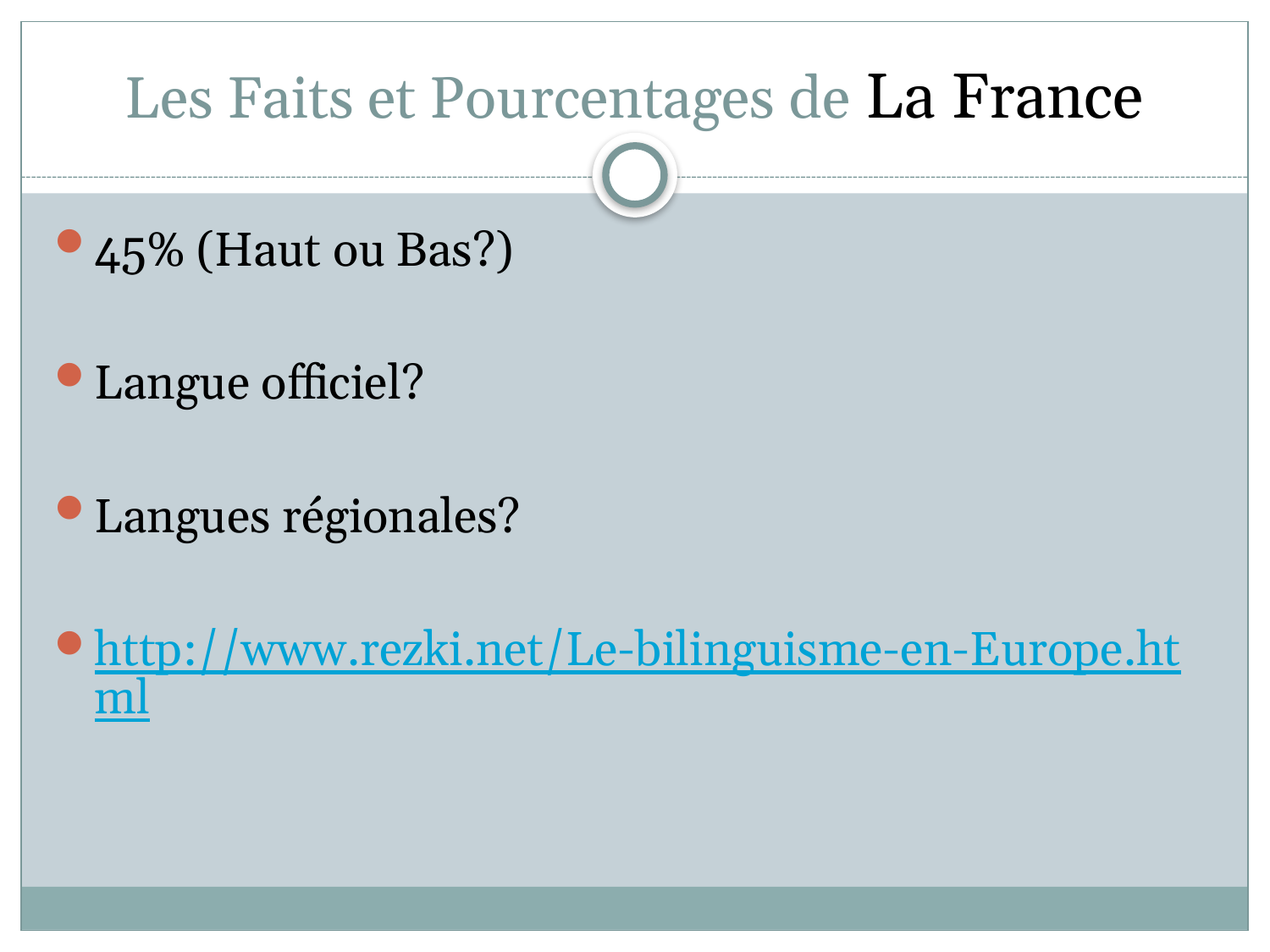

# Les Faits et Pourcentages de La France
45% (Haut ou Bas?)

Langue officiel?

Langues régionales?

http://www.rezki.net/Le-bilinguisme-en-Europe.html